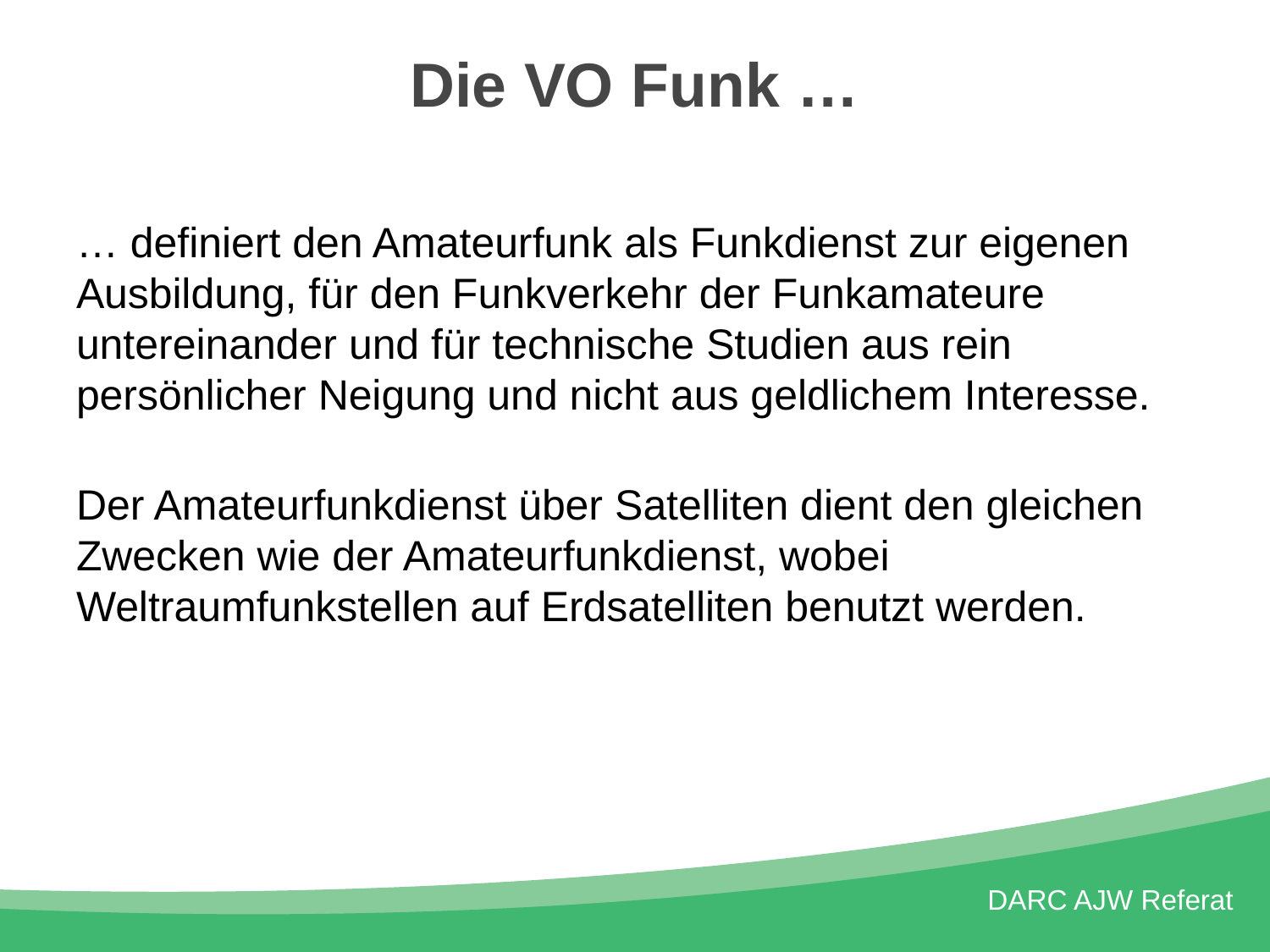

# Die VO Funk …

… definiert den Amateurfunk als Funkdienst zur eigenen Ausbildung, für den Funkverkehr der Funkamateure untereinander und für technische Studien aus rein persönlicher Neigung und nicht aus geldlichem Interesse.
Der Amateurfunkdienst über Satelliten dient den gleichen Zwecken wie der Amateurfunkdienst, wobei Weltraumfunkstellen auf Erdsatelliten benutzt werden.